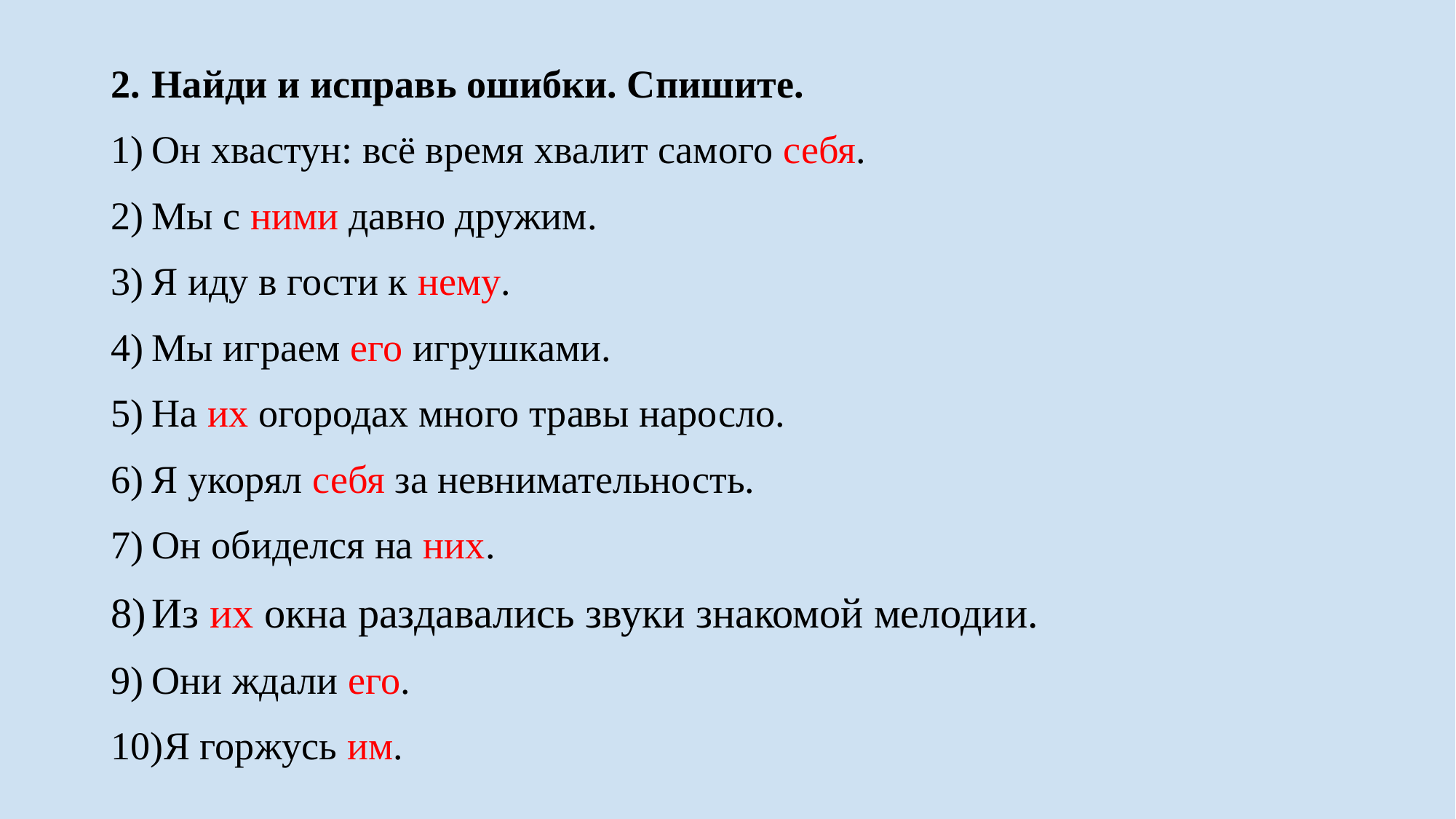

Найди и исправь ошибки. Спишите.
Он хвастун: всё время хвалит самого себя.
Мы с ними давно дружим.
Я иду в гости к нему.
Мы играем его игрушками.
На их огородах много травы наросло.
Я укорял себя за невнимательность.
Он обиделся на них.
Из их окна раздавались звуки знакомой мелодии.
Они ждали его.
Я горжусь им.